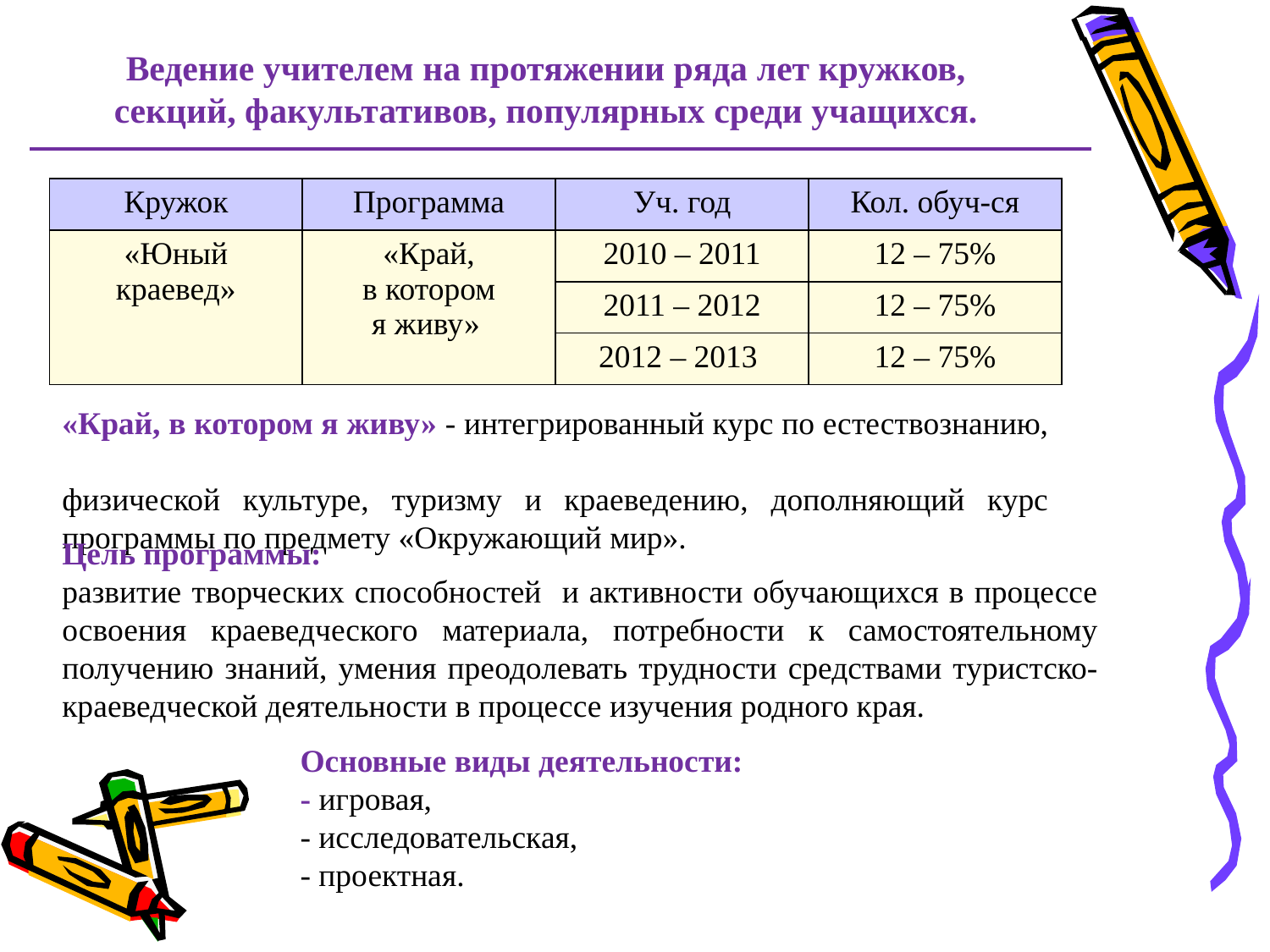

Ведение учителем на протяжении ряда лет кружков, секций, факультативов, популярных среди учащихся.
| Кружок | Программа | Уч. год | Кол. обуч-ся |
| --- | --- | --- | --- |
| «Юный краевед» | «Край, в котором я живу» | 2010 – 2011 | 12 – 75% |
|  |  | 2011 – 2012 | 12 – 75% |
|  |  | 2012 – 2013 | 12 – 75% |
«Край, в котором я живу» - интегрированный курс по естествознанию,
физической культуре, туризму и краеведению, дополняющий курс программы по предмету «Окружающий мир».
Цель программы:
развитие творческих способностей  и активности обучающихся в процессе освоения краеведческого материала, потребности к самостоятельному получению знаний, умения преодолевать трудности средствами туристско-краеведческой деятельности в процессе изучения родного края.
Основные виды деятельности:
- игровая,
- исследовательская,
- проектная.